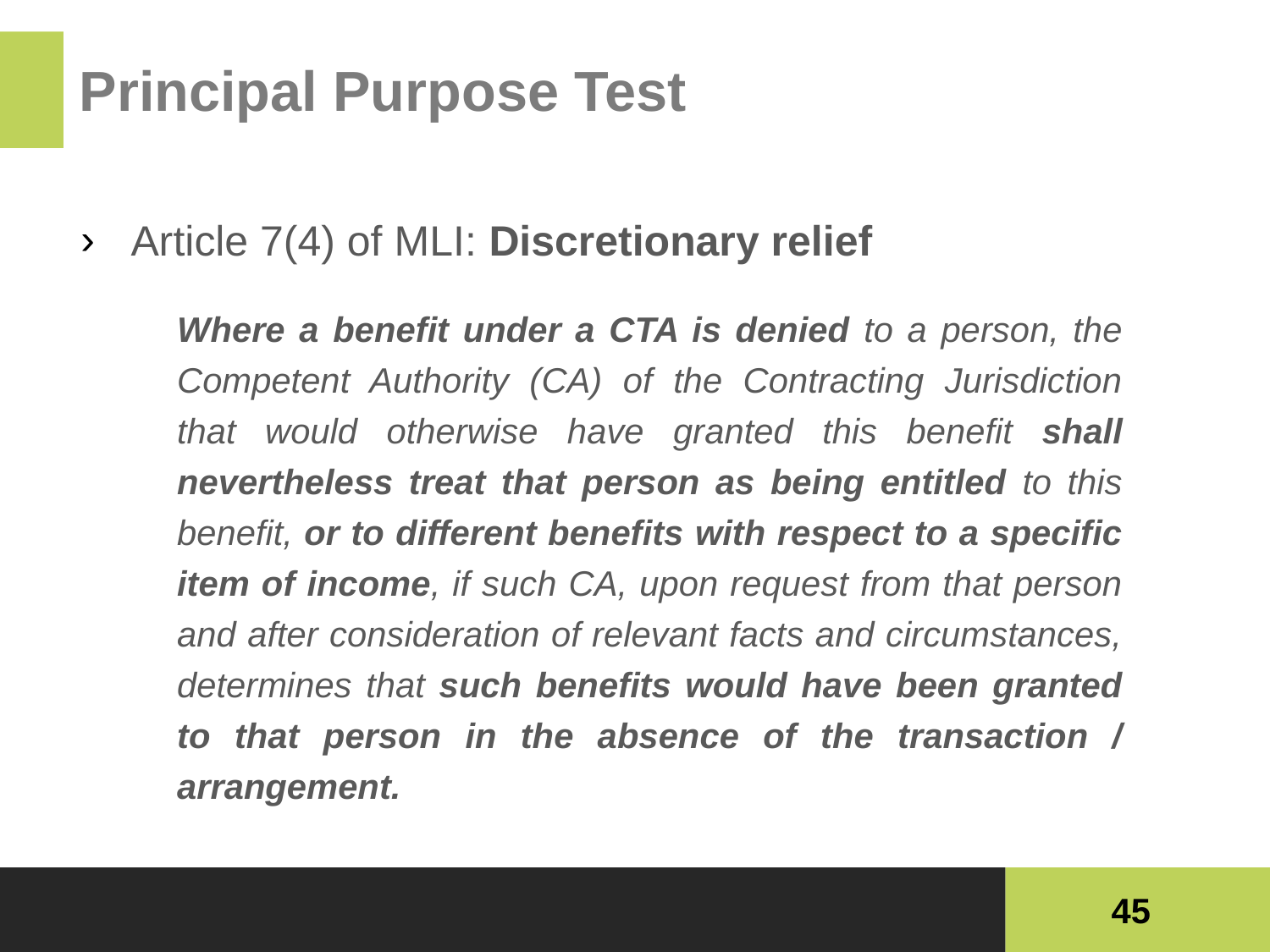

# Principal Purpose Test
Article 7(4) of MLI: Discretionary relief
	Where a benefit under a CTA is denied to a person, the Competent Authority (CA) of the Contracting Jurisdiction that would otherwise have granted this benefit shall nevertheless treat that person as being entitled to this benefit, or to different benefits with respect to a specific item of income, if such CA, upon request from that person and after consideration of relevant facts and circumstances, determines that such benefits would have been granted to that person in the absence of the transaction / arrangement.